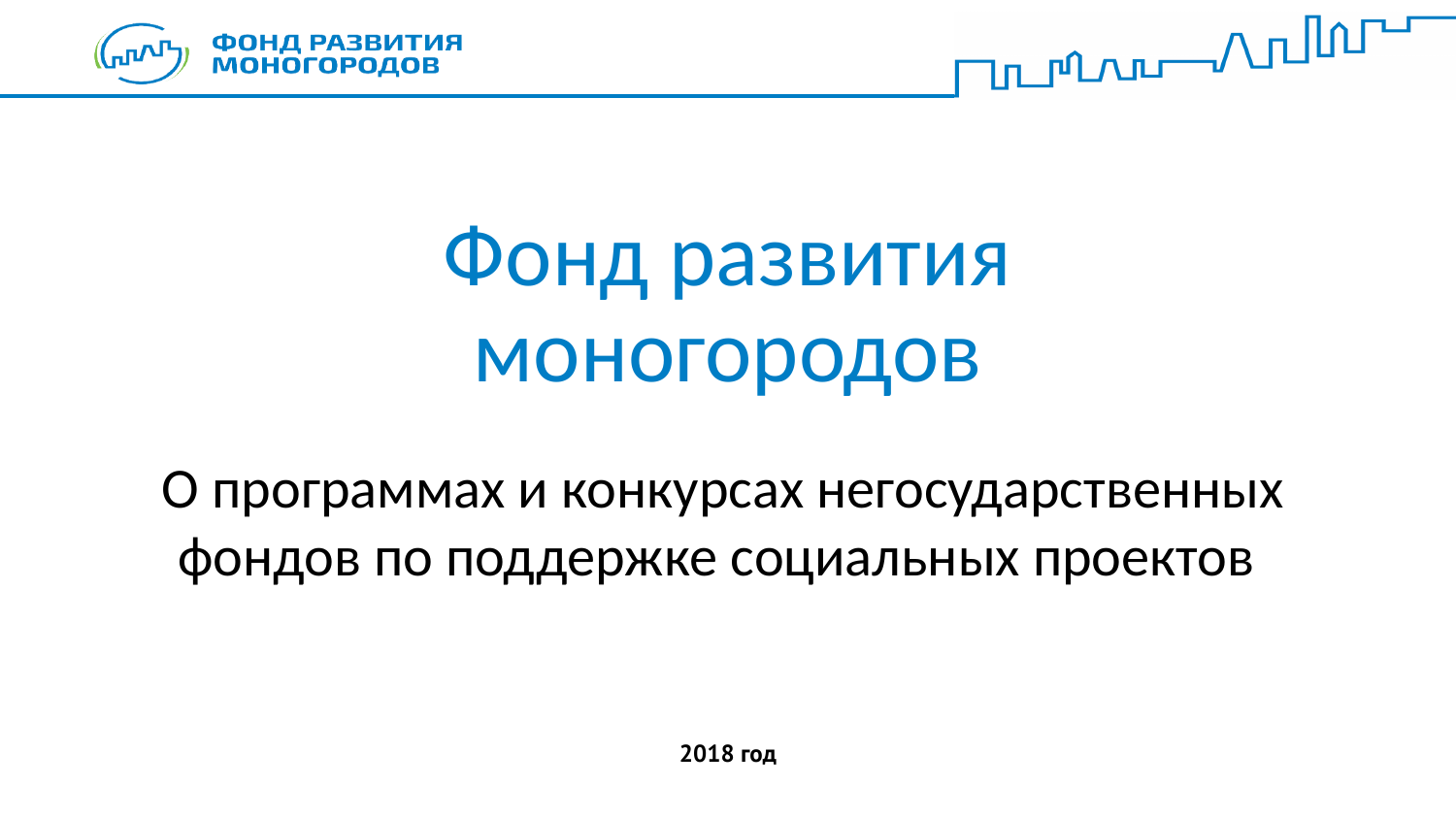

# Фонд развития моногородов
О программах и конкурсах негосударственных фондов по поддержке социальных проектов
2018 год